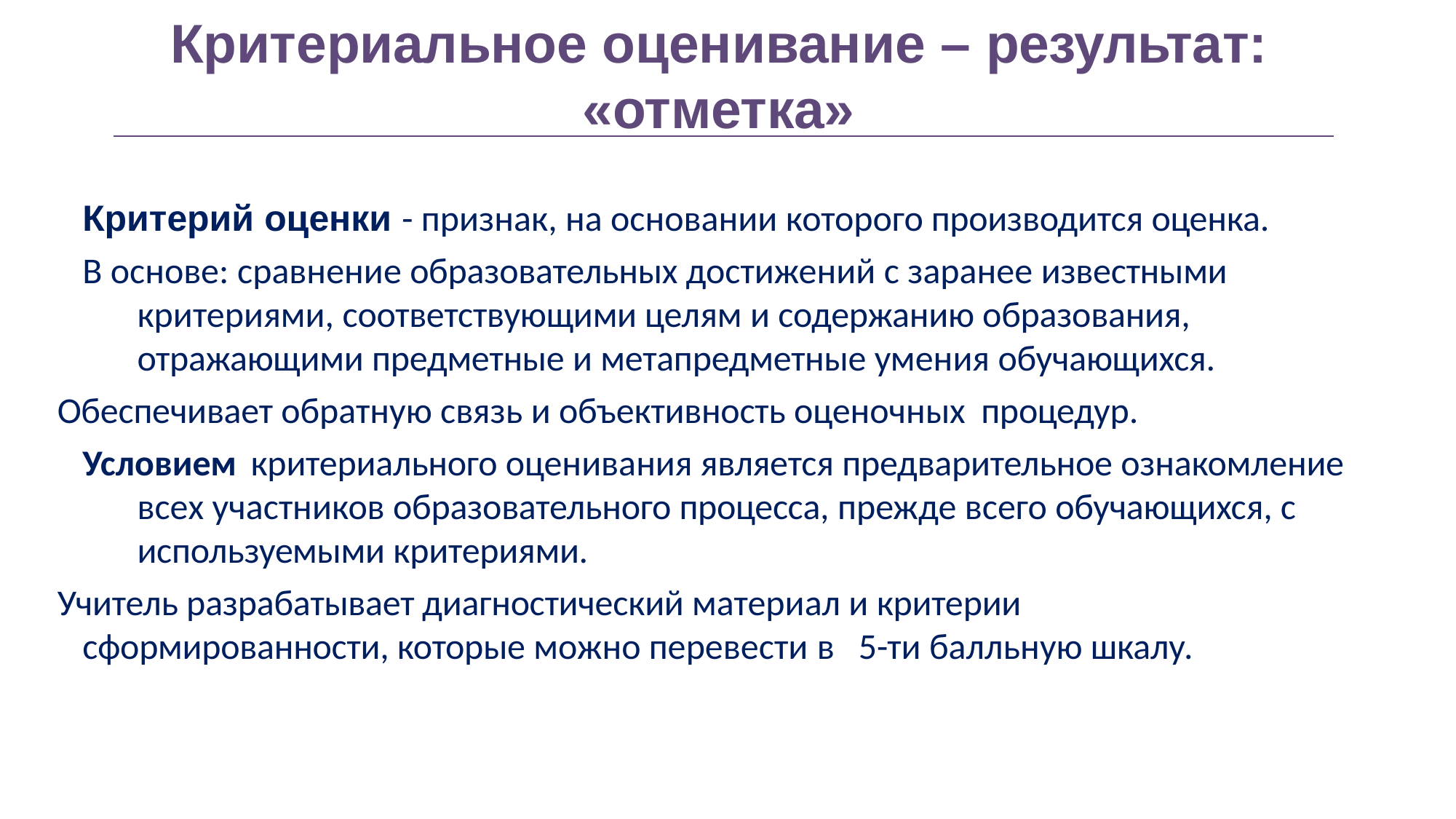

# Критериальное оценивание – результат: «отметка»

Критерий оценки - признак, на основании которого производится оценка.
В основе: сравнение образовательных достижений с заранее известными критериями, соответствующими целям и содержанию образования, отражающими предметные и метапредметные умения обучающихся.
Обеспечивает обратную связь и объективность оценочных процедур.
Условием критериального оценивания является предварительное ознакомление всех участников образовательного процесса, прежде всего обучающихся, с используемыми критериями.
Учитель разрабатывает диагностический материал и критерии
сформированности, которые можно перевести в  5-ти балльную шкалу.